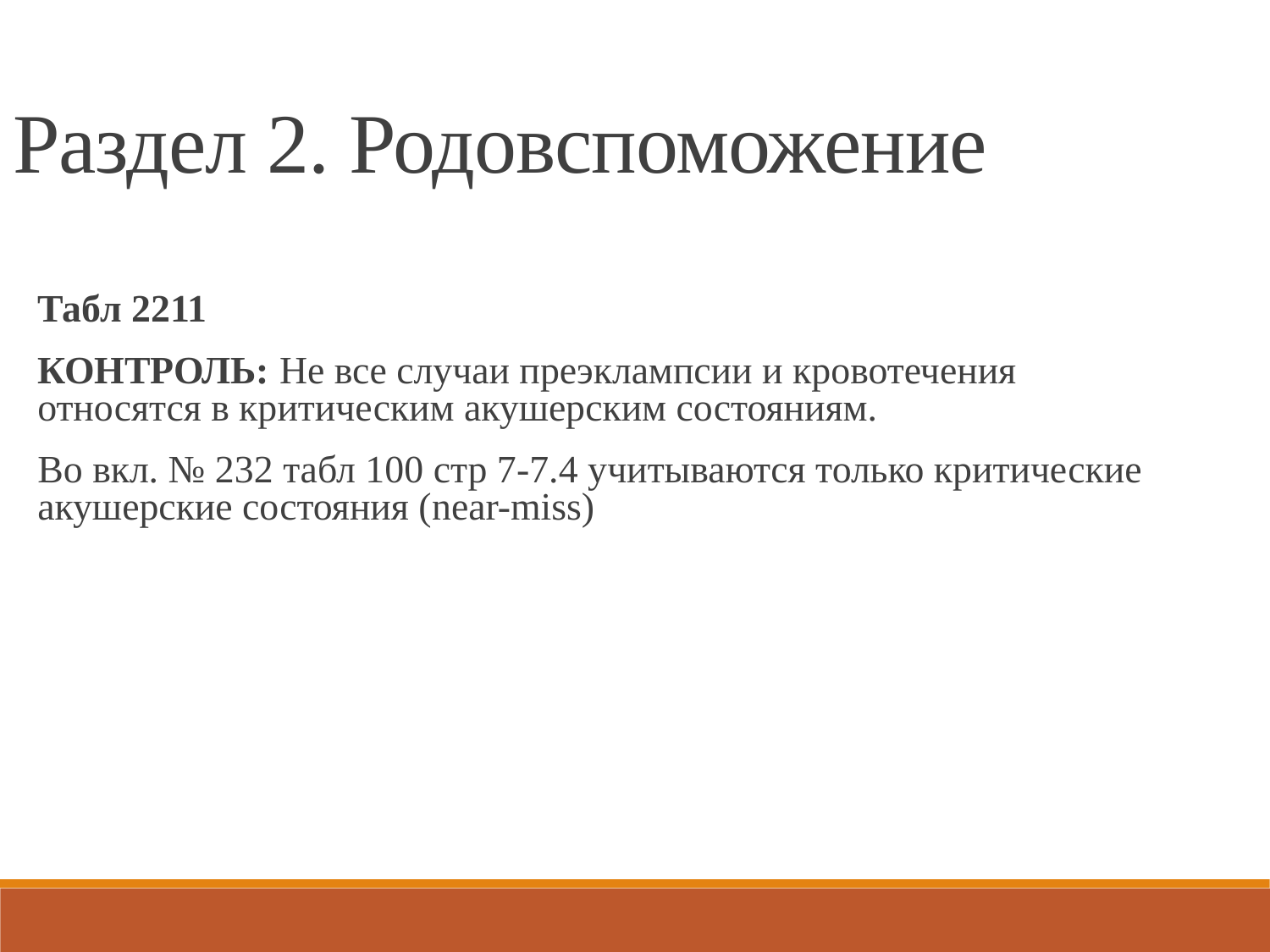

Раздел 2. Родовспоможение
	Табл 2211
	КОНТРОЛЬ: Не все случаи преэклампсии и кровотечения относятся в критическим акушерским состояниям.
	Во вкл. № 232 табл 100 стр 7-7.4 учитываются только критические акушерские состояния (near-miss)